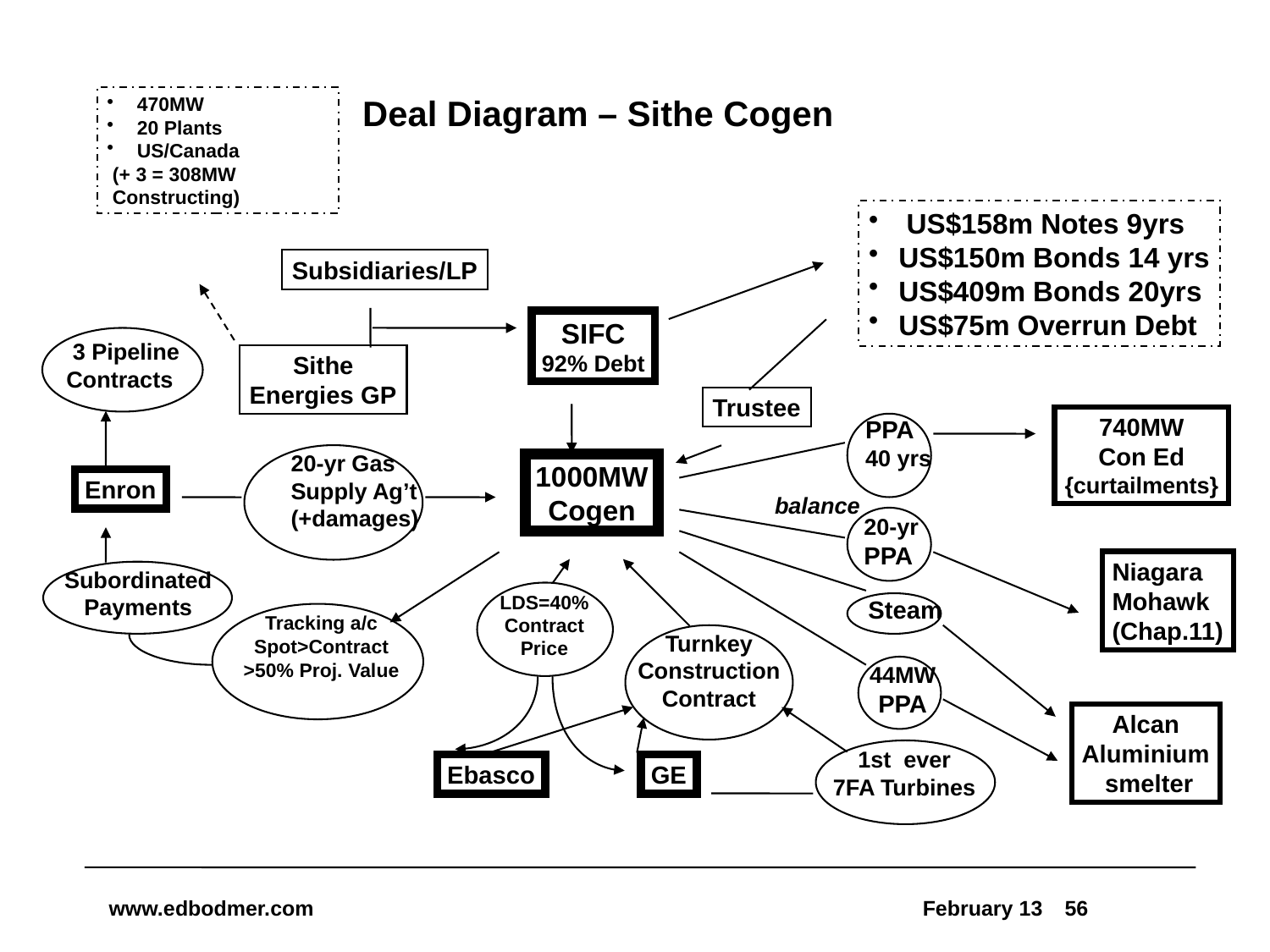

# Deal Diagram – Sithe Cogen
470MW
20 Plants
US/Canada
 (+ 3 = 308MW
 Constructing)
 US$158m Notes 9yrs
US$150m Bonds 14 yrs
US$409m Bonds 20yrs
US$75m Overrun Debt
Subsidiaries/LP

SIFC
92% Debt

 3 Pipeline
Contracts
Sithe
Energies GP
Trustee

740MW
Con Ed
{curtailments}
PPA
40 yrs

20-yr Gas
Supply Ag’t
(+damages)

1000MW
Cogen
Enron
balance

20-yr
PPA

Niagara
Mohawk
(Chap.11)

Subordinated
Payments

LDS=40%
Contract
Price
Steam

Tracking a/c
Spot>Contract
>50% Proj. Value
Turnkey
Construction
Contract

44MW
PPA

Alcan
Aluminium
 smelter

1st  ever
7FA Turbines

Ebasco
GE